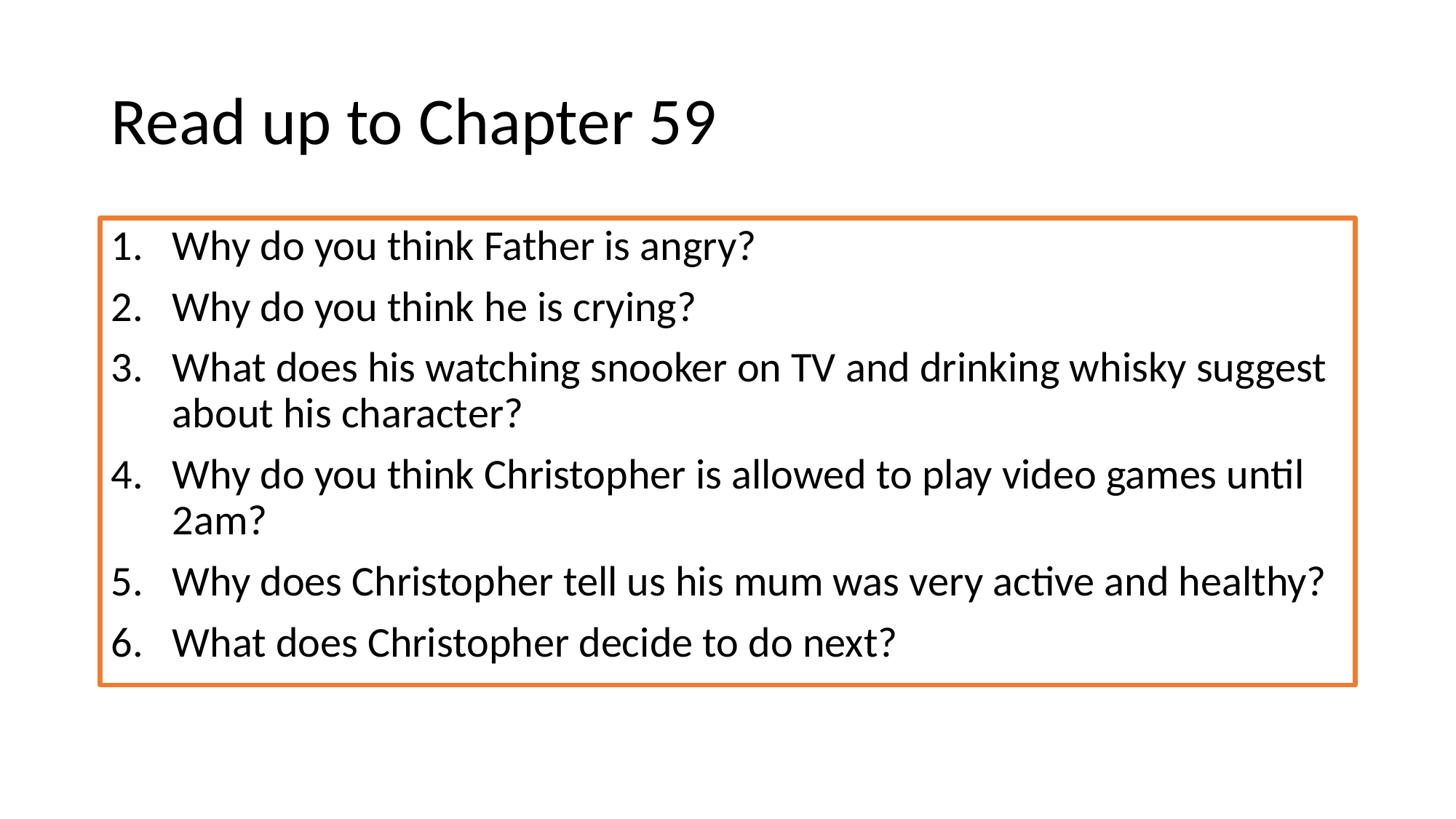

# Read up to Chapter 59
Why do you think Father is angry?
Why do you think he is crying?
What does his watching snooker on TV and drinking whisky suggest about his character?
Why do you think Christopher is allowed to play video games until 2am?
Why does Christopher tell us his mum was very active and healthy?
What does Christopher decide to do next?